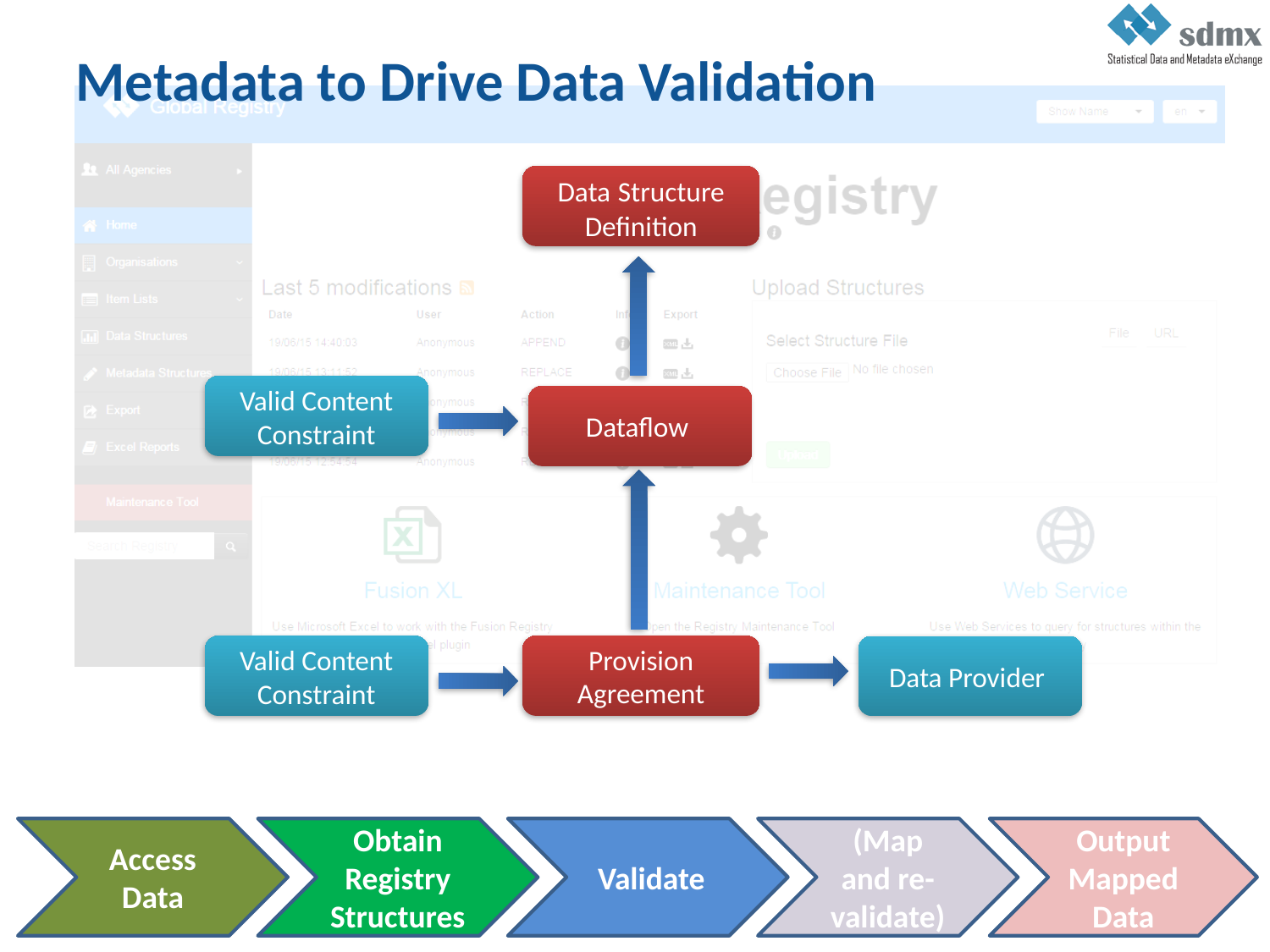

# Metadata to Drive Data Validation
Data Structure Definition

Valid Content Constraint

Dataflow

Provision Agreement
Valid Content Constraint
Data Provider

Access Data
Obtain Registry Structures
 Validate
(Map and re-validate)
Output Mapped Data